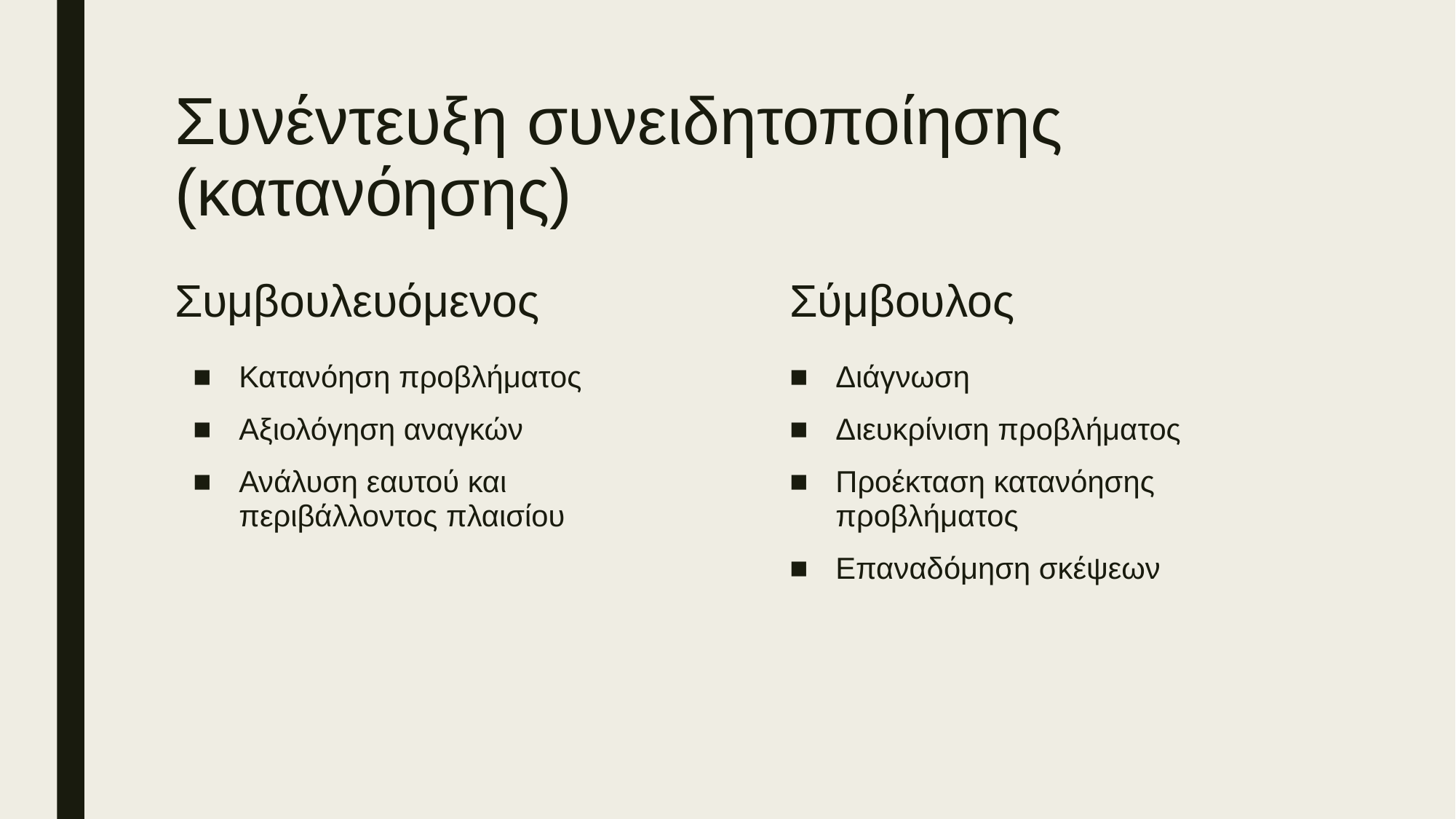

# Συνέντευξη συνειδητοποίησης (κατανόησης)
Συμβουλευόμενος
Σύμβουλος
Διάγνωση
Διευκρίνιση προβλήματος
Προέκταση κατανόησης προβλήματος
Επαναδόμηση σκέψεων

Κατανόηση προβλήματος
Αξιολόγηση αναγκών
Ανάλυση εαυτού και περιβάλλοντος πλαισίου